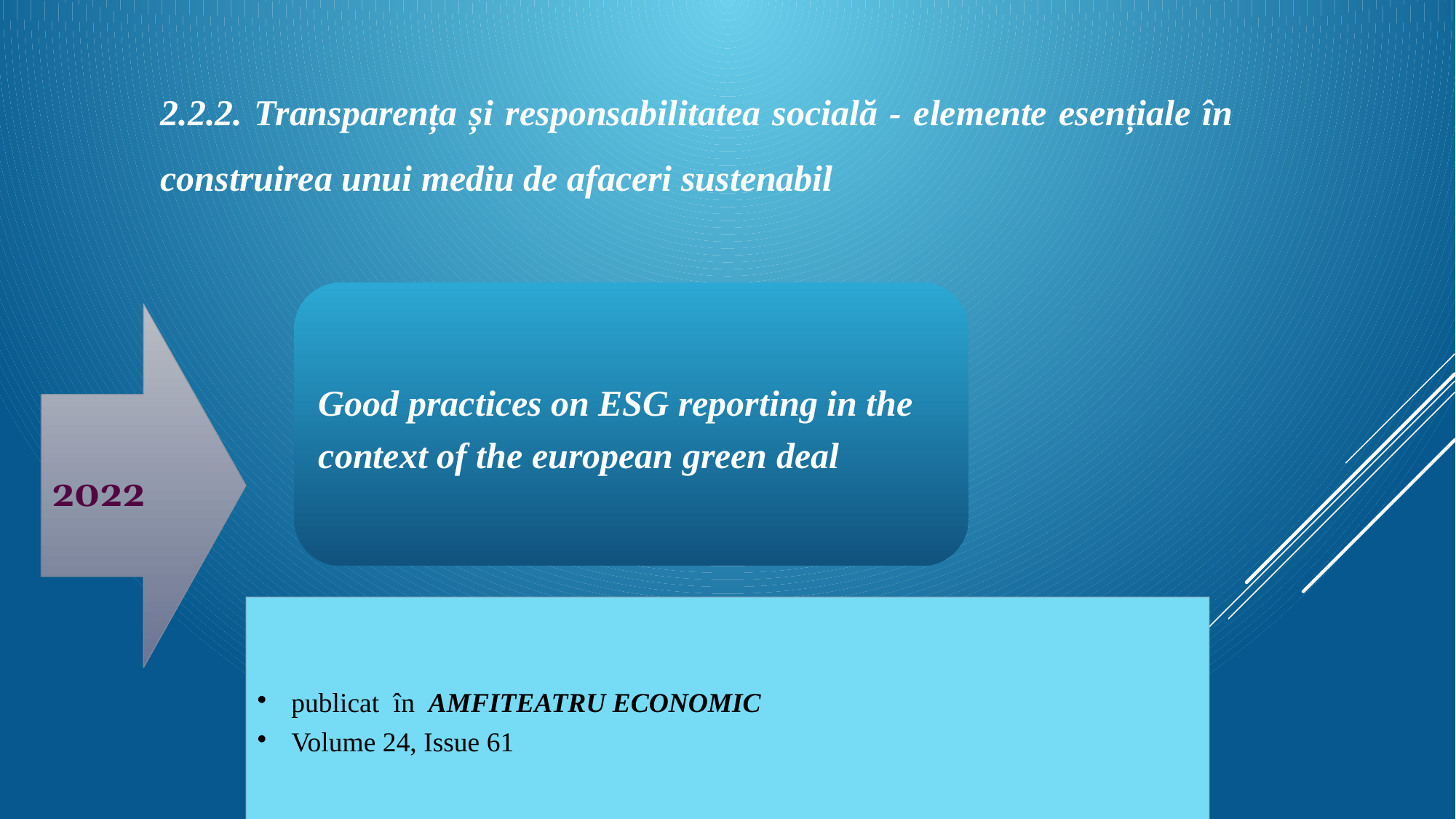

2.2.2. Transparența și responsabilitatea socială - elemente esențiale în construirea unui mediu de afaceri sustenabil
Good practices on ESG reporting in the context of the european green deal
publicat  în  AMFITEATRU ECONOMIC
Volume 24, Issue 61
2022